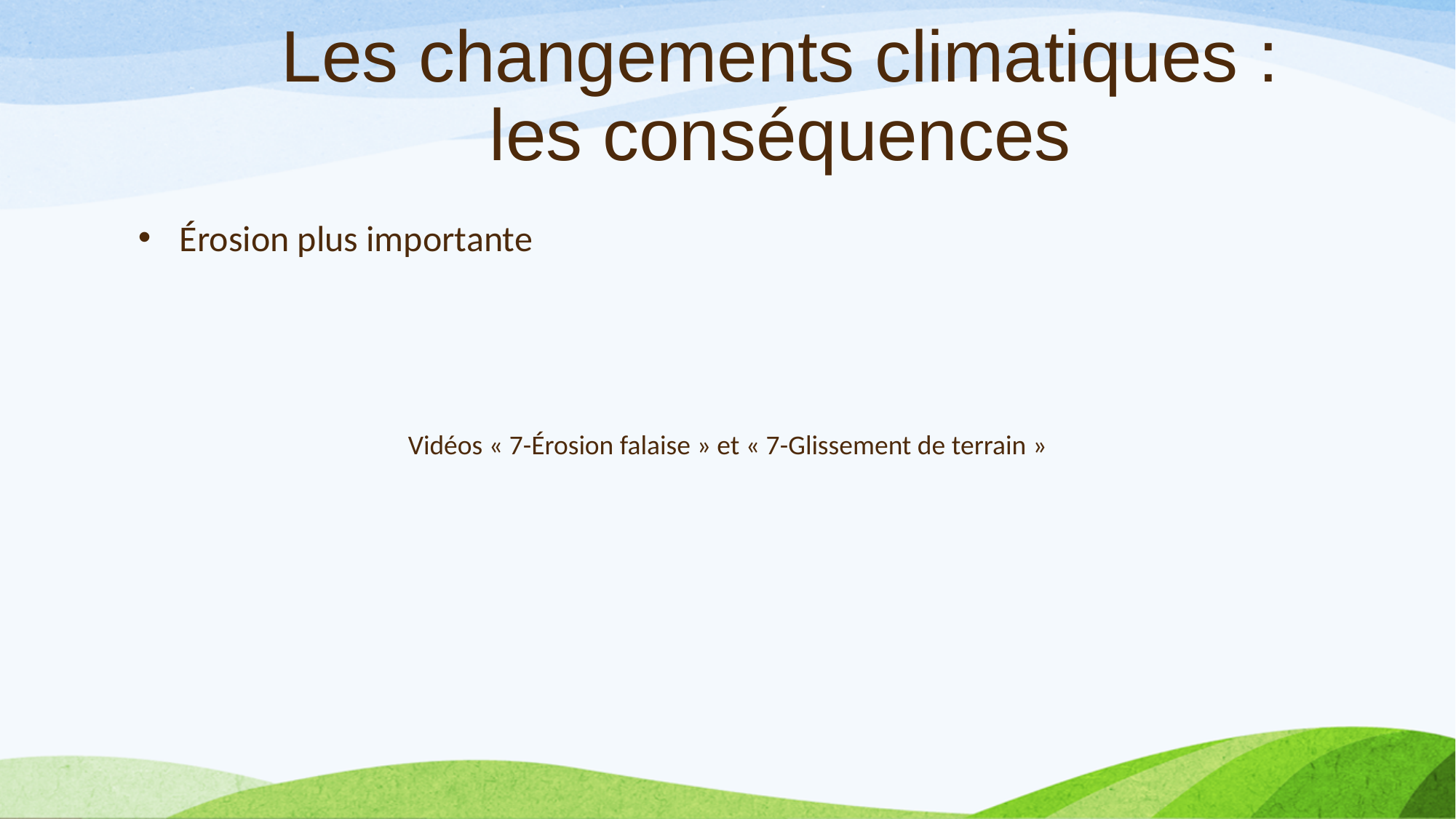

# Les changements climatiques : les conséquences
Érosion plus importante

Vidéos « 7-Érosion falaise » et « 7-Glissement de terrain »